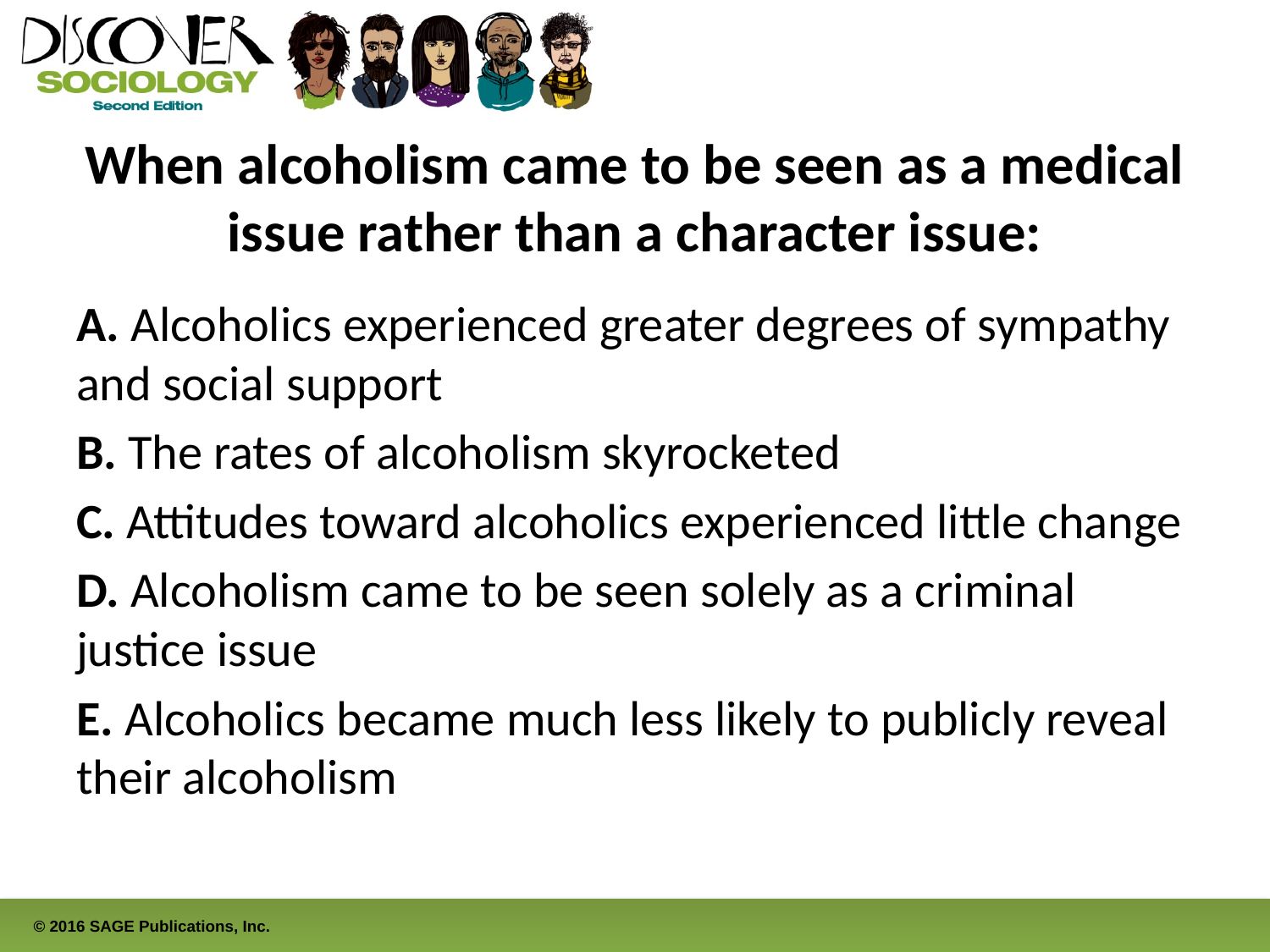

# When alcoholism came to be seen as a medical issue rather than a character issue:
A. Alcoholics experienced greater degrees of sympathy and social support
B. The rates of alcoholism skyrocketed
C. Attitudes toward alcoholics experienced little change
D. Alcoholism came to be seen solely as a criminal justice issue
E. Alcoholics became much less likely to publicly reveal their alcoholism